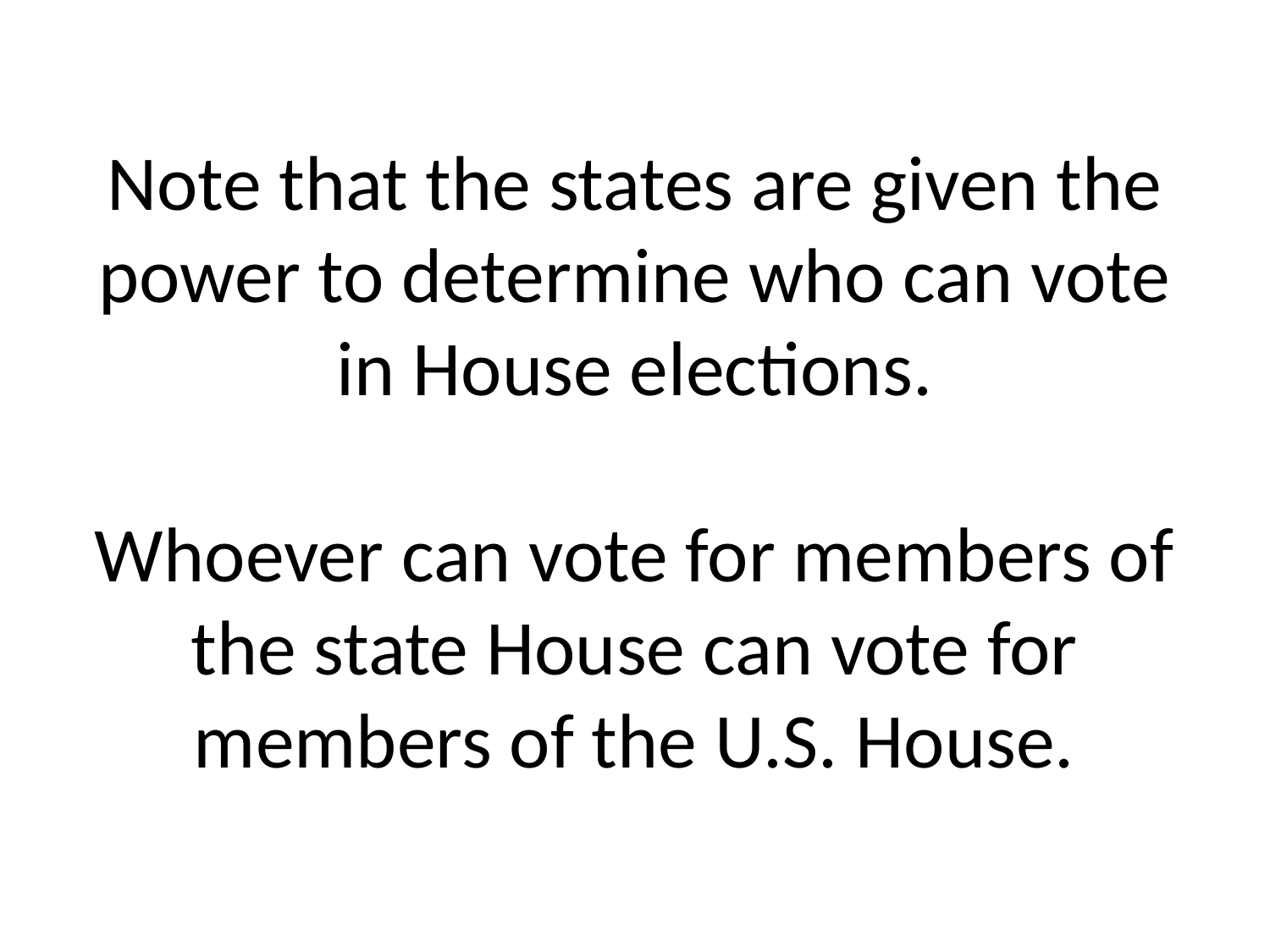

# Note that the states are given the power to determine who can vote in House elections. Whoever can vote for members of the state House can vote for members of the U.S. House.